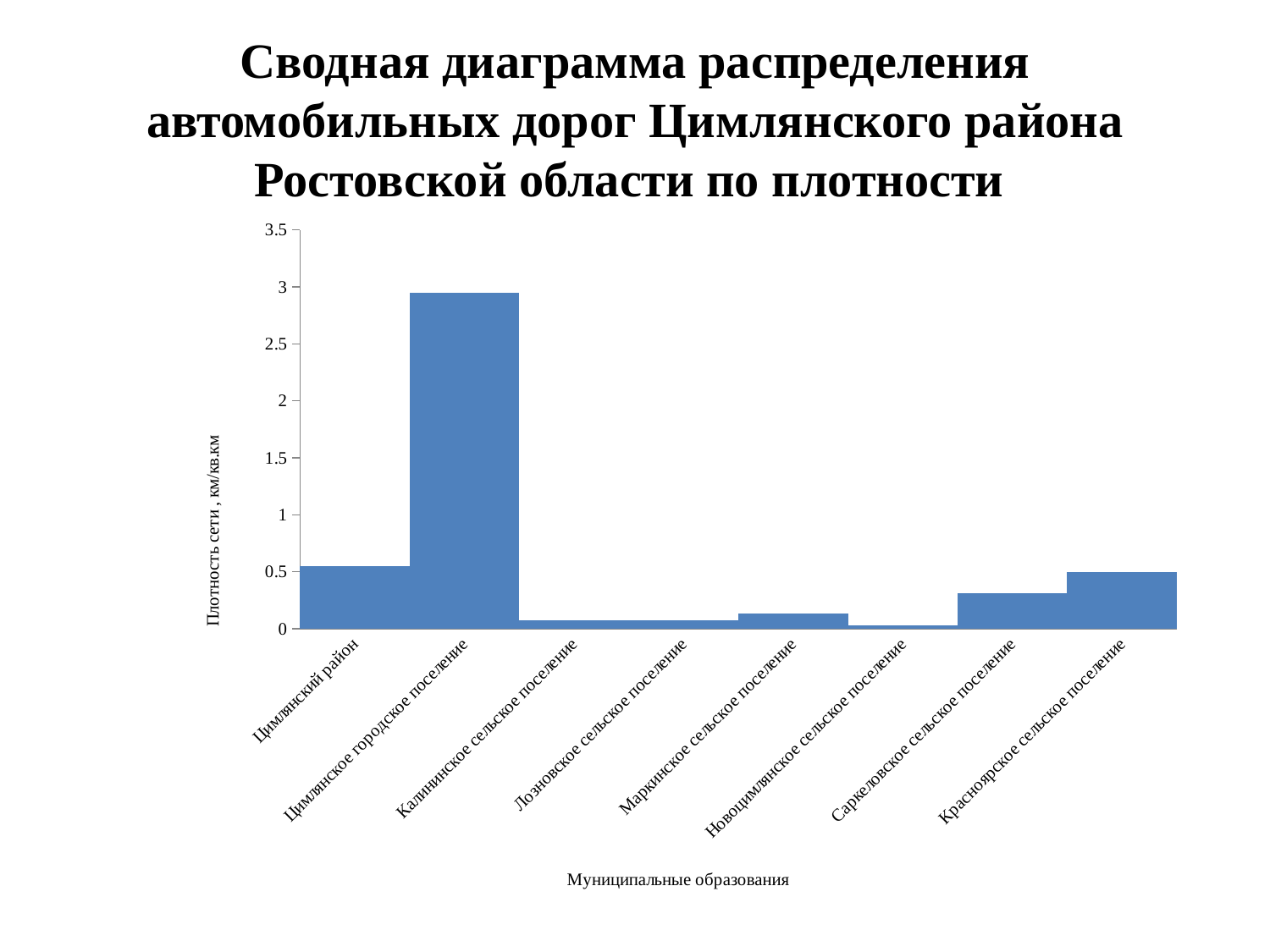

# Сводная диаграмма распределения автомобильных дорог Цимлянского района Ростовской области по плотности

### Chart

| Category |  |
|---|---|
| Цимлянский район | 0.55 |
| Цимлянское городское поселение | 2.9499999999999997 |
| Калининское сельское поселение | 0.07000000000000002 |
| Лозновское сельское поселение | 0.07000000000000002 |
| Маркинское сельское поселение | 0.13 |
| Новоцимлянское сельское поселение | 0.030000000000000002 |
| Саркеловское сельское поселение | 0.3100000000000024 |
| Красноярское сельское поселение | 0.5 |